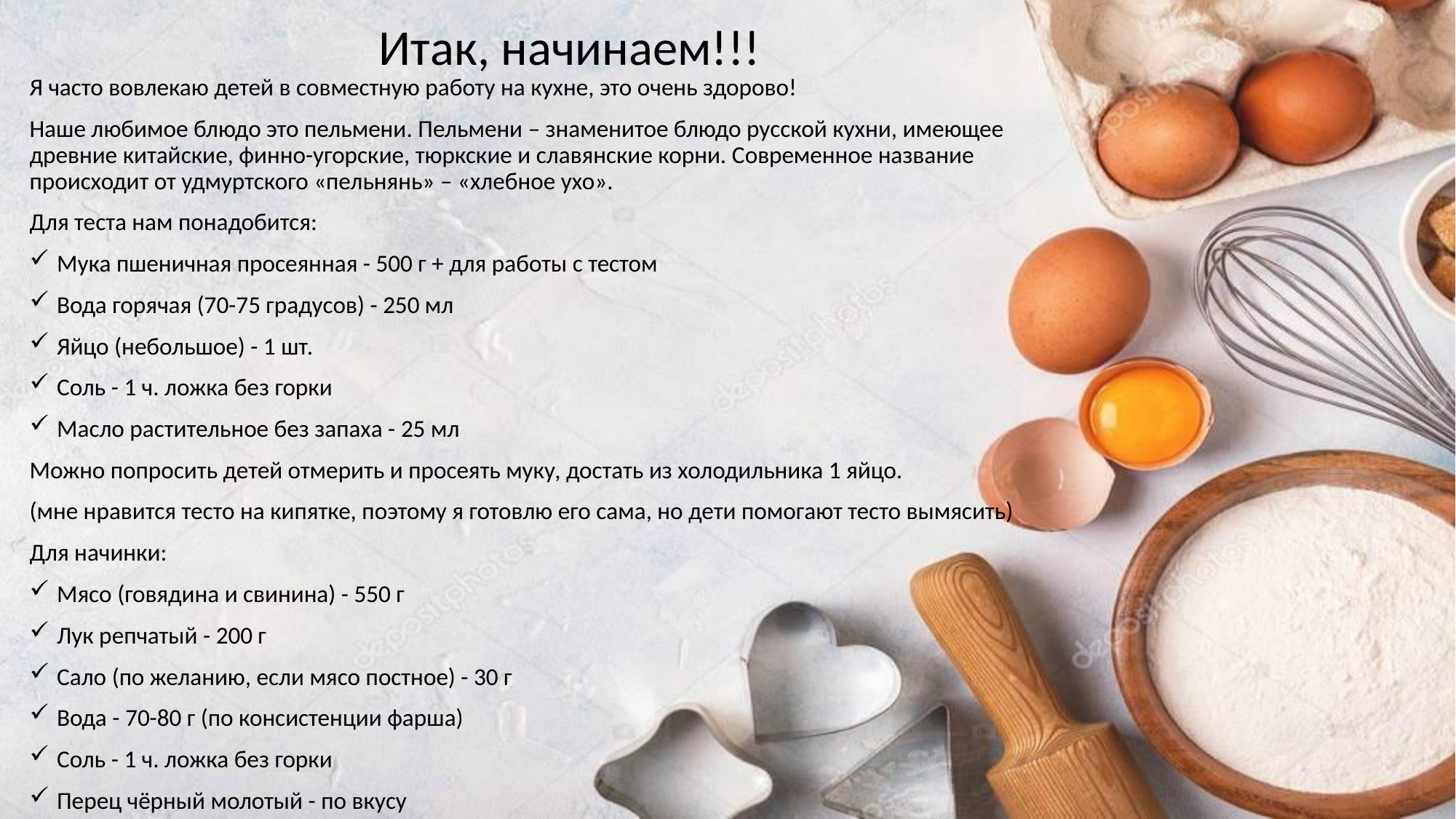

# Итак, начинаем!!!
Я часто вовлекаю детей в совместную работу на кухне, это очень здорово!
Наше любимое блюдо это пельмени. Пельмени – знаменитое блюдо русской кухни, имеющее древние китайские, финно-угорские, тюркские и славянские корни. Современное название происходит от удмуртского «пельнянь» – «хлебное ухо».
Для теста нам понадобится:
Мука пшеничная просеянная - 500 г + для работы с тестом
Вода горячая (70-75 градусов) - 250 мл
Яйцо (небольшое) - 1 шт.
Соль - 1 ч. ложка без горки
Масло растительное без запаха - 25 мл
Можно попросить детей отмерить и просеять муку, достать из холодильника 1 яйцо.
(мне нравится тесто на кипятке, поэтому я готовлю его сама, но дети помогают тесто вымясить)
Для начинки:
Мясо (говядина и свинина) - 550 г
Лук репчатый - 200 г
Сало (по желанию, если мясо постное) - 30 г
Вода - 70-80 г (по консистенции фарша)
Соль - 1 ч. ложка без горки
Перец чёрный молотый - по вкусу